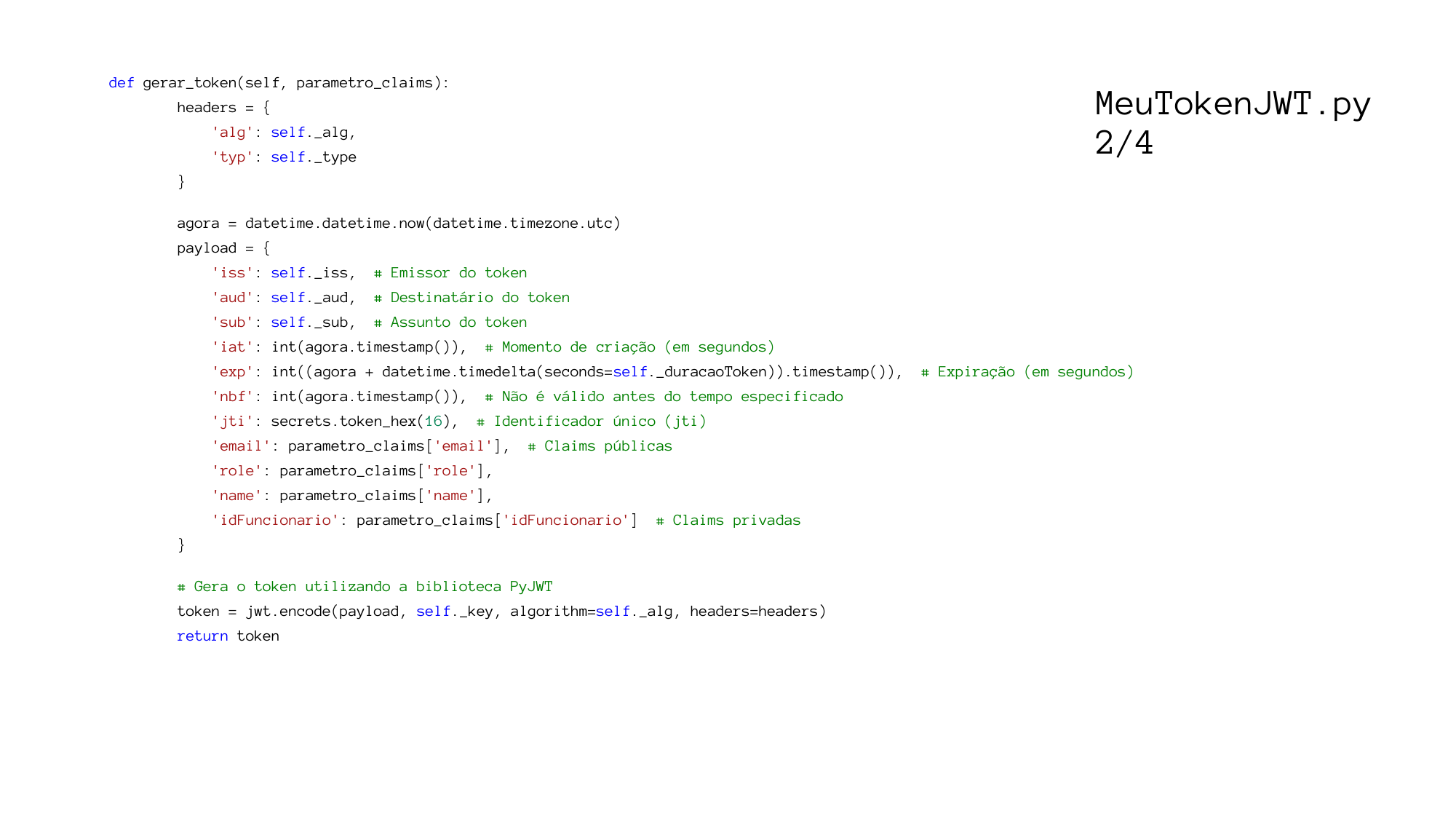

# MeuTokenJWT.py 2/4
def gerar_token(self, parametro_claims):
        headers = {
            'alg': self._alg,
            'typ': self._type
        }
        agora = datetime.datetime.now(datetime.timezone.utc)
        payload = {
            'iss': self._iss,  # Emissor do token
            'aud': self._aud,  # Destinatário do token
            'sub': self._sub,  # Assunto do token
            'iat': int(agora.timestamp()),  # Momento de criação (em segundos)
            'exp': int((agora + datetime.timedelta(seconds=self._duracaoToken)).timestamp()),  # Expiração (em segundos)
            'nbf': int(agora.timestamp()),  # Não é válido antes do tempo especificado
            'jti': secrets.token_hex(16),  # Identificador único (jti)
            'email': parametro_claims['email'],  # Claims públicas
            'role': parametro_claims['role'],
            'name': parametro_claims['name'],
            'idFuncionario': parametro_claims['idFuncionario']  # Claims privadas
        }
        # Gera o token utilizando a biblioteca PyJWT
        token = jwt.encode(payload, self._key, algorithm=self._alg, headers=headers)
        return token